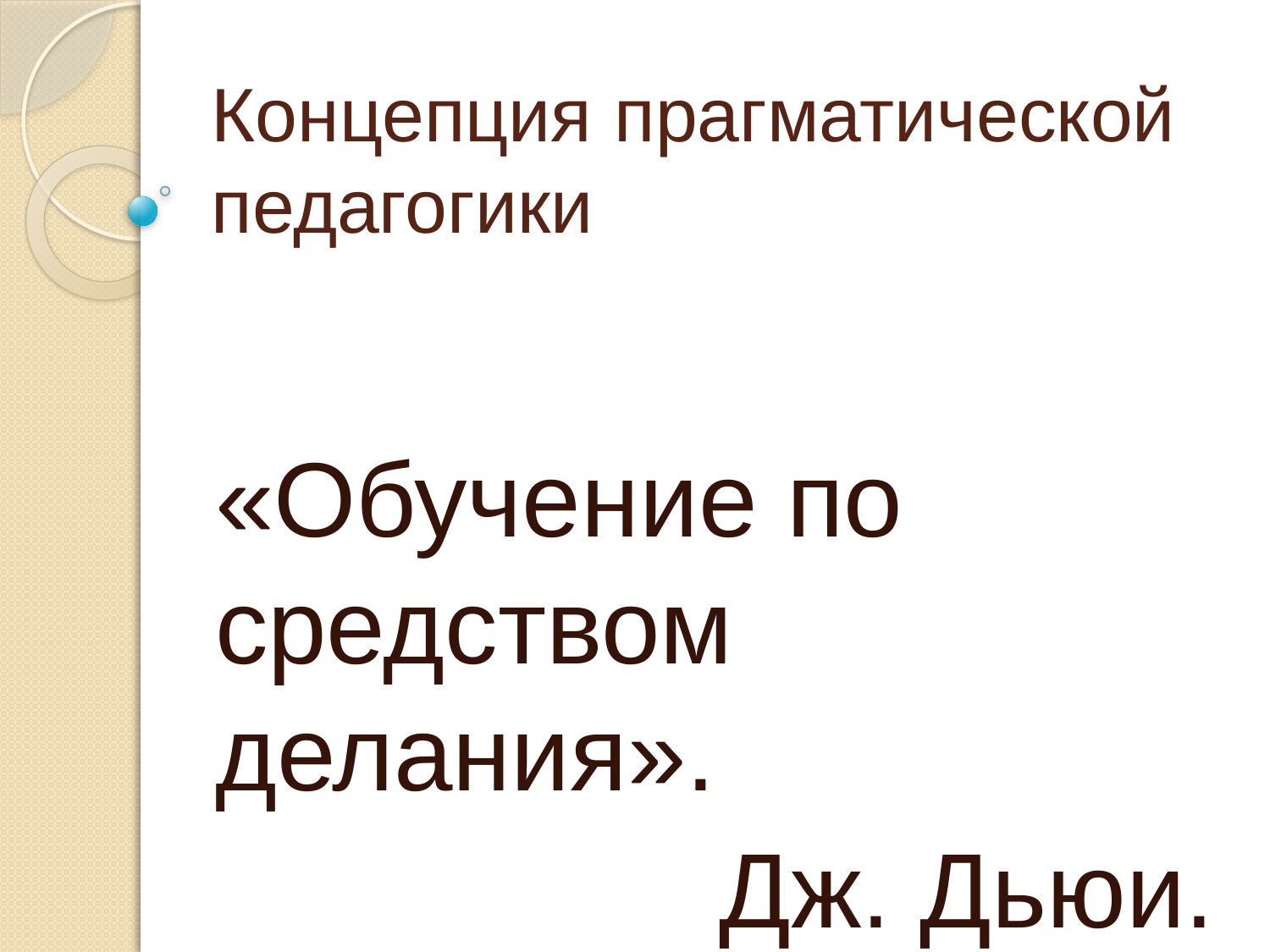

# Концепция прагматической педагогики
«Обучение по средством делания».
Дж. Дьюи.